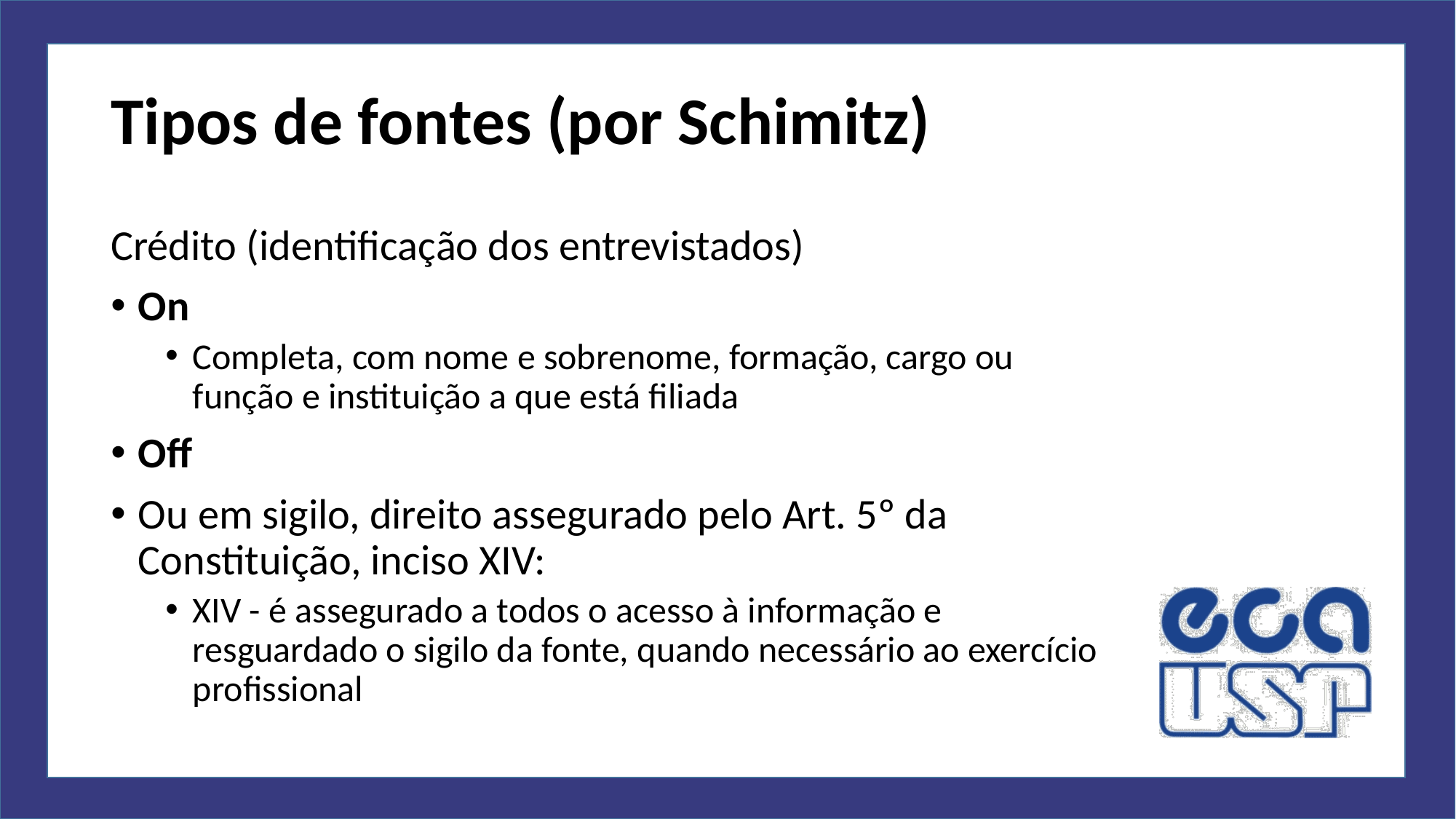

# Tipos de fontes (por Schimitz)
Crédito (identificação dos entrevistados)
On
Completa, com nome e sobrenome, formação, cargo ou função e instituição a que está filiada
Off
Ou em sigilo, direito assegurado pelo Art. 5º da Constituição, inciso XIV:
XIV - é assegurado a todos o acesso à informação e resguardado o sigilo da fonte, quando necessário ao exercício profissional